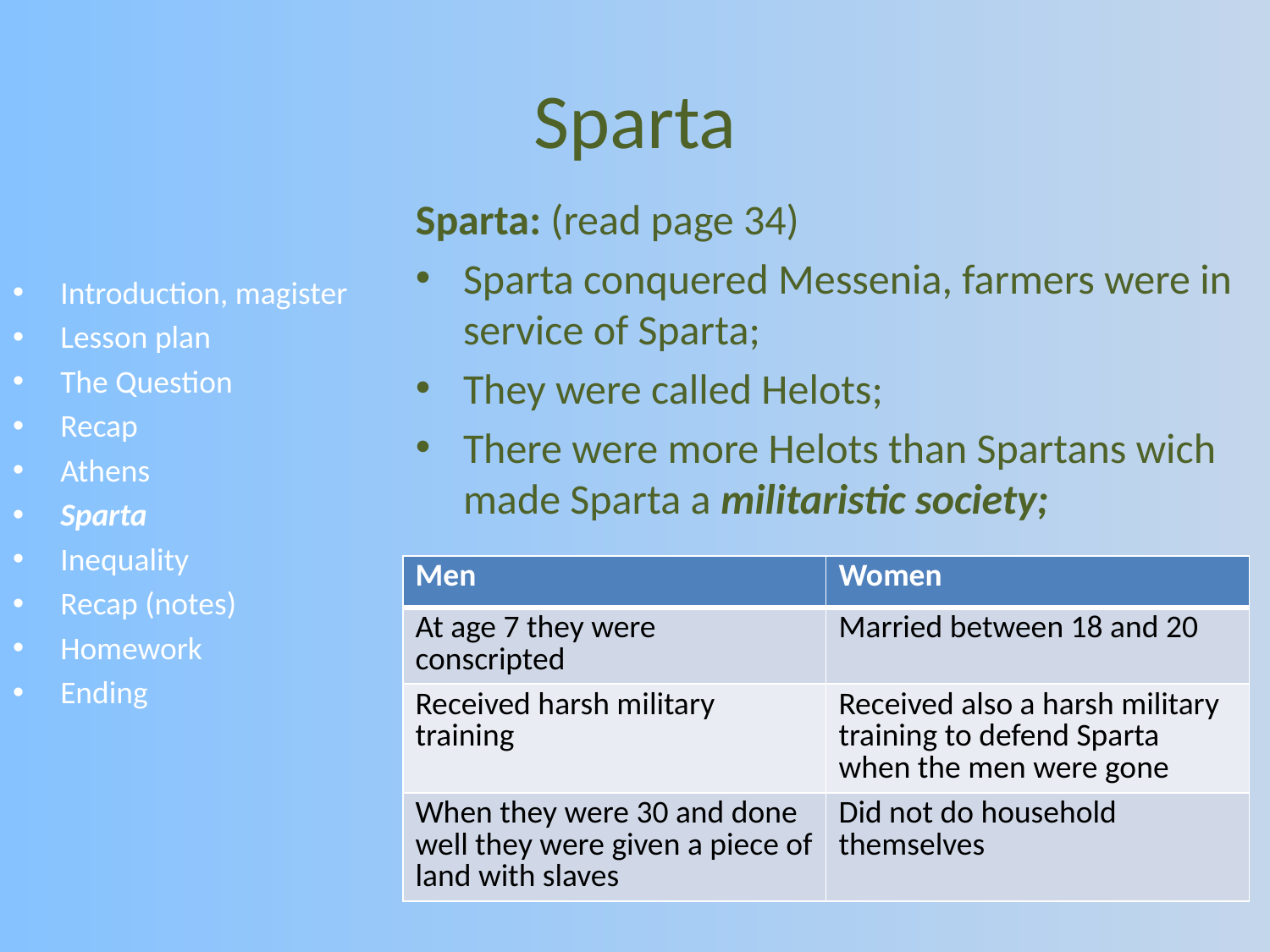

# Sparta
Sparta: (read page 34)
Sparta conquered Messenia, farmers were in service of Sparta;
They were called Helots;
There were more Helots than Spartans wich made Sparta a militaristic society;
Introduction, magister
Lesson plan
The Question
Recap
Athens
Sparta
Inequality
Recap (notes)
Homework
Ending
| Men | Women |
| --- | --- |
| At age 7 they were conscripted | Married between 18 and 20 |
| Received harsh military training | Received also a harsh military training to defend Sparta when the men were gone |
| When they were 30 and done well they were given a piece of land with slaves | Did not do household themselves |